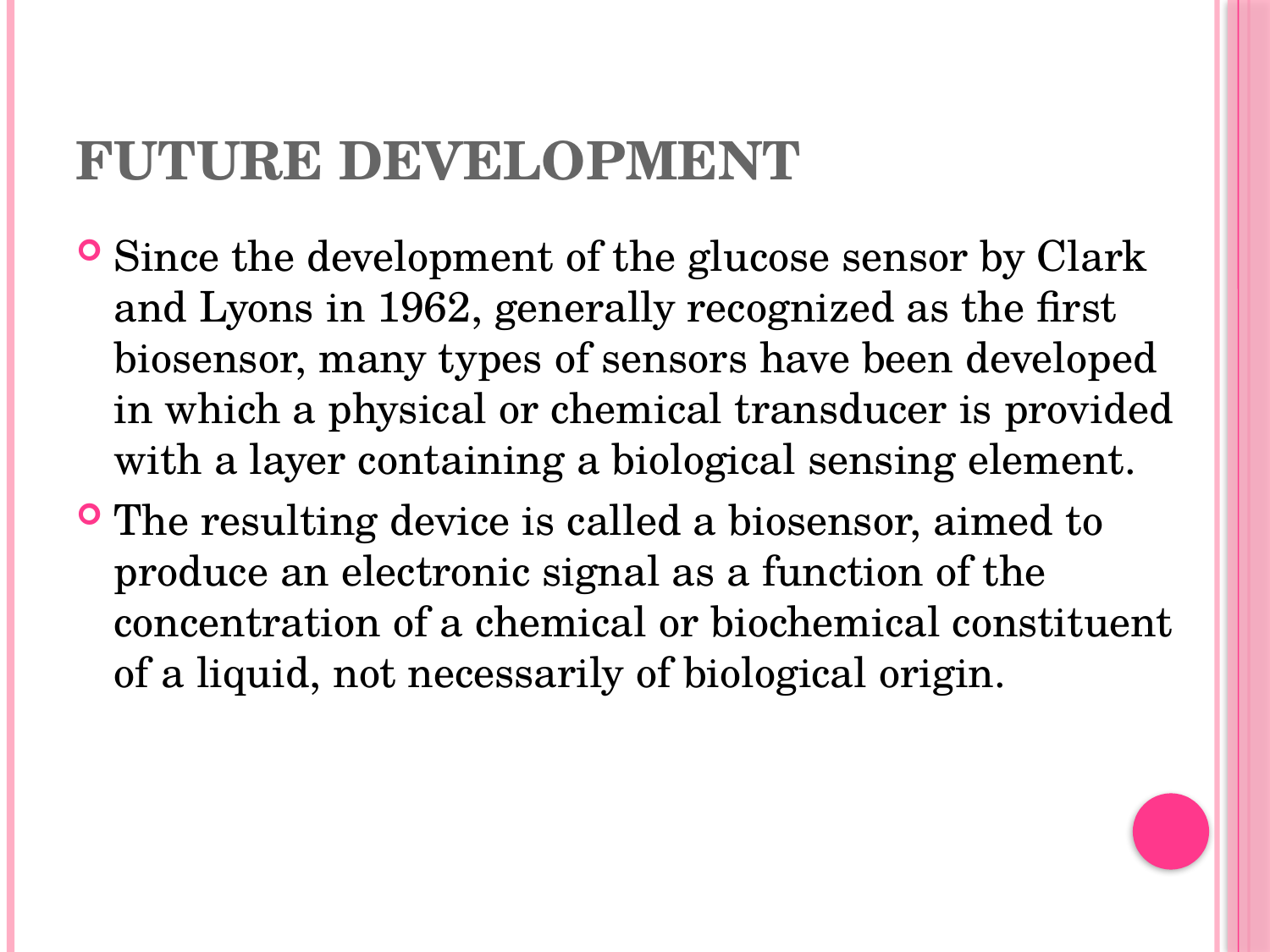

# Future development
Since the development of the glucose sensor by Clark and Lyons in 1962, generally recognized as the first biosensor, many types of sensors have been developed in which a physical or chemical transducer is provided with a layer containing a biological sensing element.
The resulting device is called a biosensor, aimed to produce an electronic signal as a function of the concentration of a chemical or biochemical constituent of a liquid, not necessarily of biological origin.